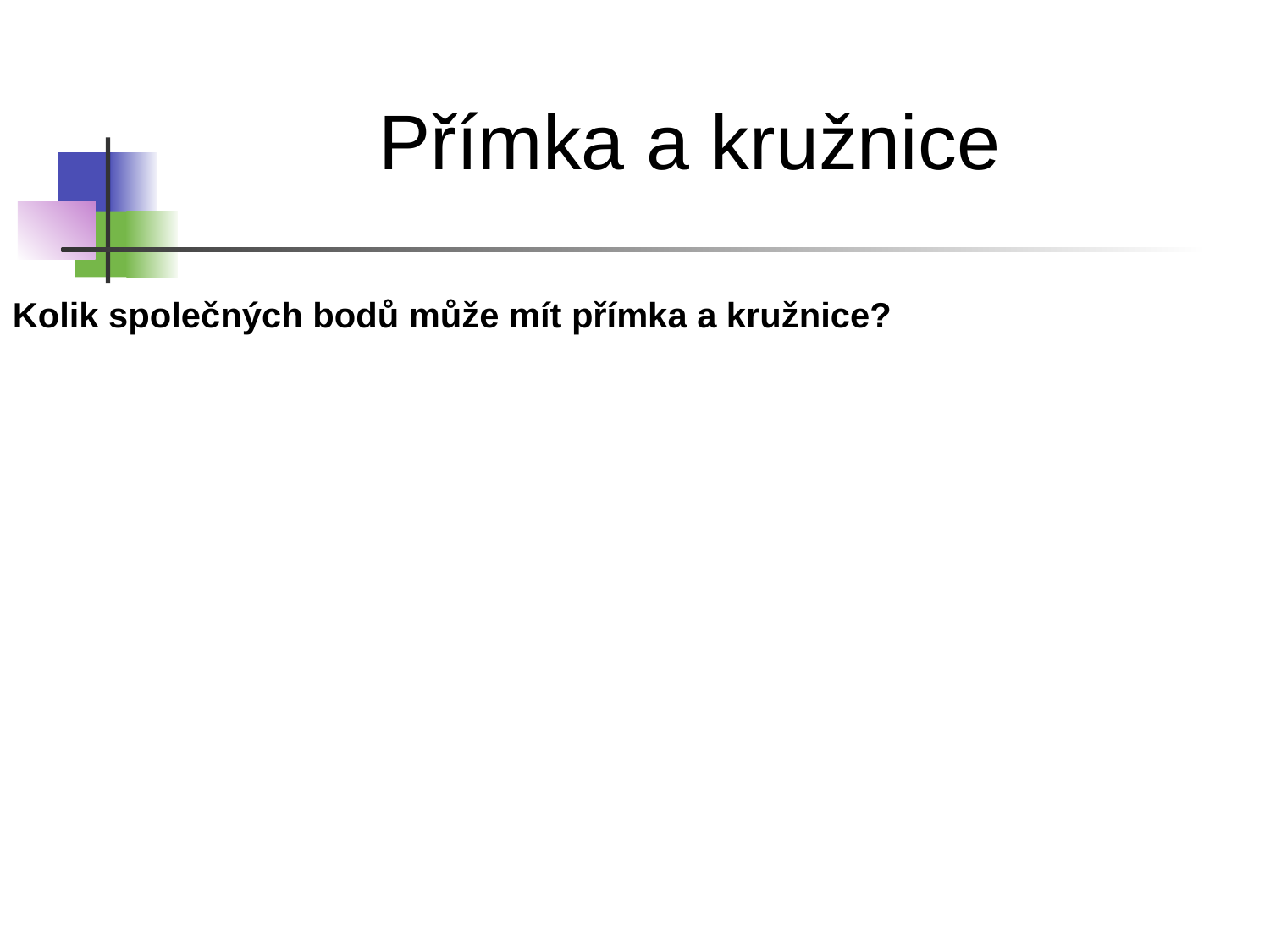

Přímka a kružnice
Kolik společných bodů může mít přímka a kružnice?

k
k
k
S
S
S

žádný společný bod
1 společný bod bod T, bod dotyku
2 společné body
vnější přímka kružnice k
tečna kružnice k
sečna kružnice k